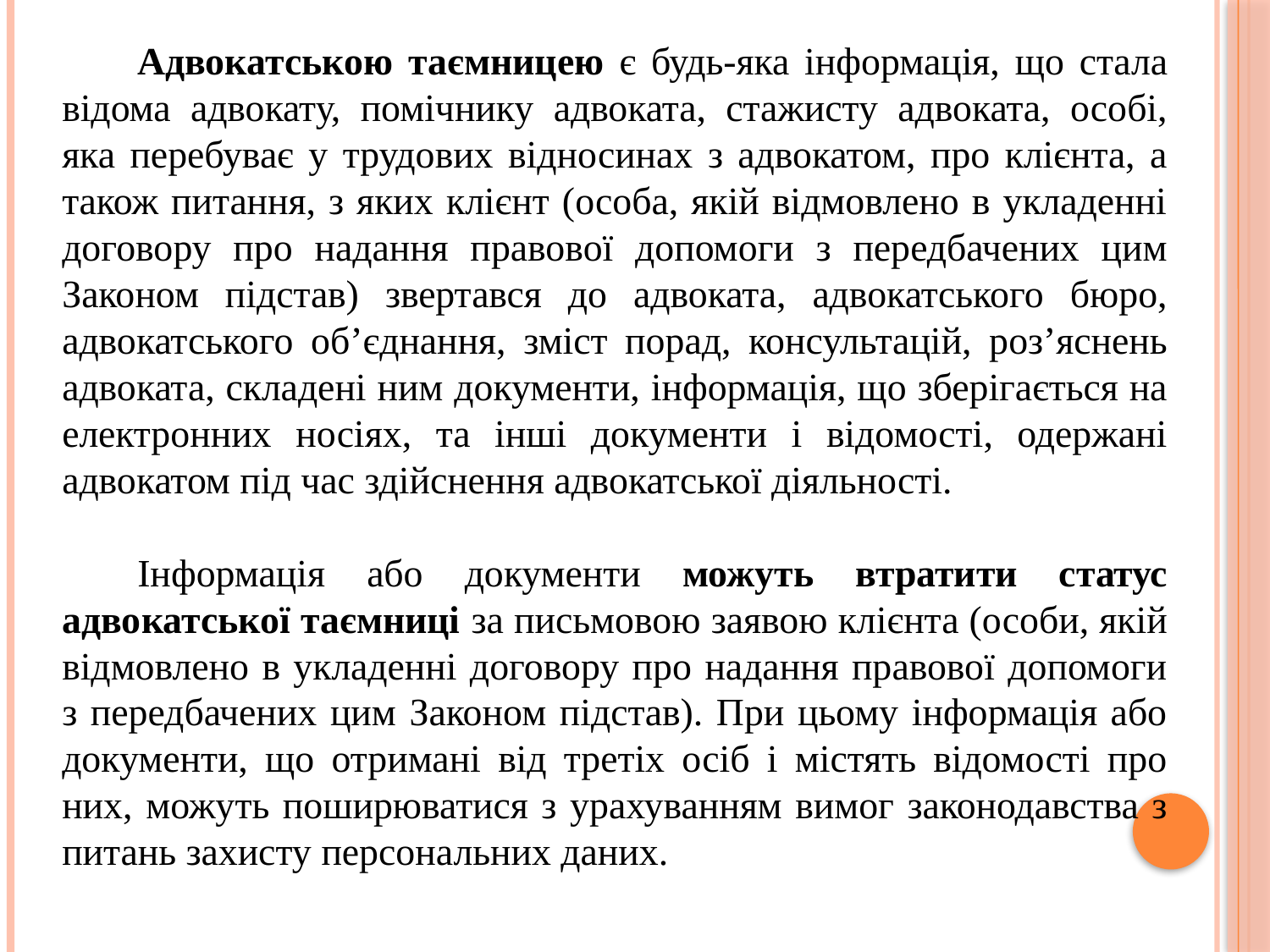

Адвокатською таємницею є будь-яка інформація, що стала відома адвокату, помічнику адвоката, стажисту адвоката, особі, яка перебуває у трудових відносинах з адвокатом, про клієнта, а також питання, з яких клієнт (особа, якій відмовлено в укладенні договору про надання правової допомоги з передбачених цим Законом підстав) звертався до адвоката, адвокатського бюро, адвокатського об’єднання, зміст порад, консультацій, роз’яснень адвоката, складені ним документи, інформація, що зберігається на електронних носіях, та інші документи і відомості, одержані адвокатом під час здійснення адвокатської діяльності.

Інформація або документи можуть втратити статус адвокатської таємниці за письмовою заявою клієнта (особи, якій відмовлено в укладенні договору про надання правової допомоги з передбачених цим Законом підстав). При цьому інформація або документи, що отримані від третіх осіб і містять відомості про них, можуть поширюватися з урахуванням вимог законодавства з питань захисту персональних даних.